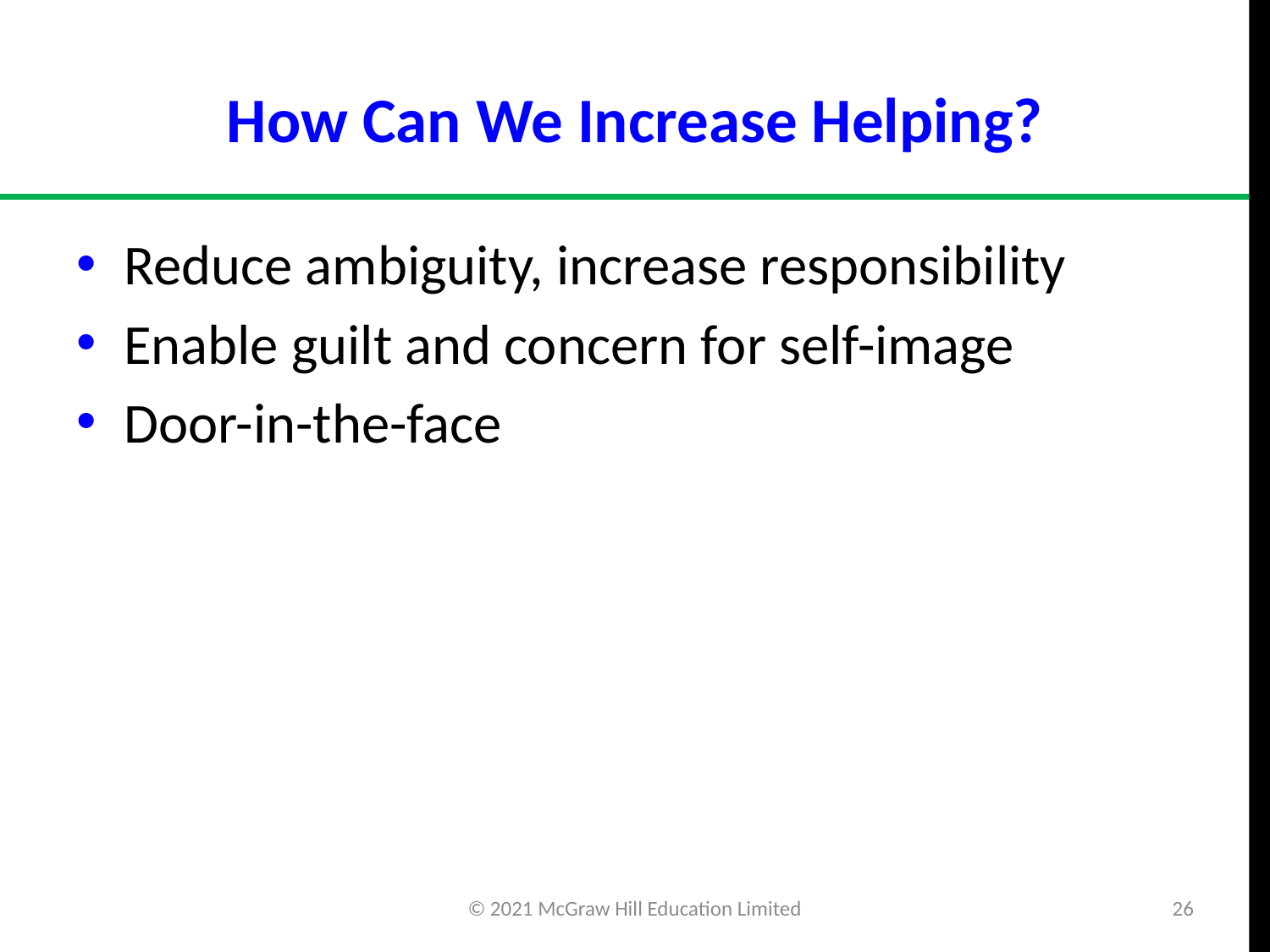

# How Can We Increase Helping?
Reduce ambiguity, increase responsibility
Enable guilt and concern for self-image
Door-in-the-face

© 2021 McGraw Hill Education Limited
26